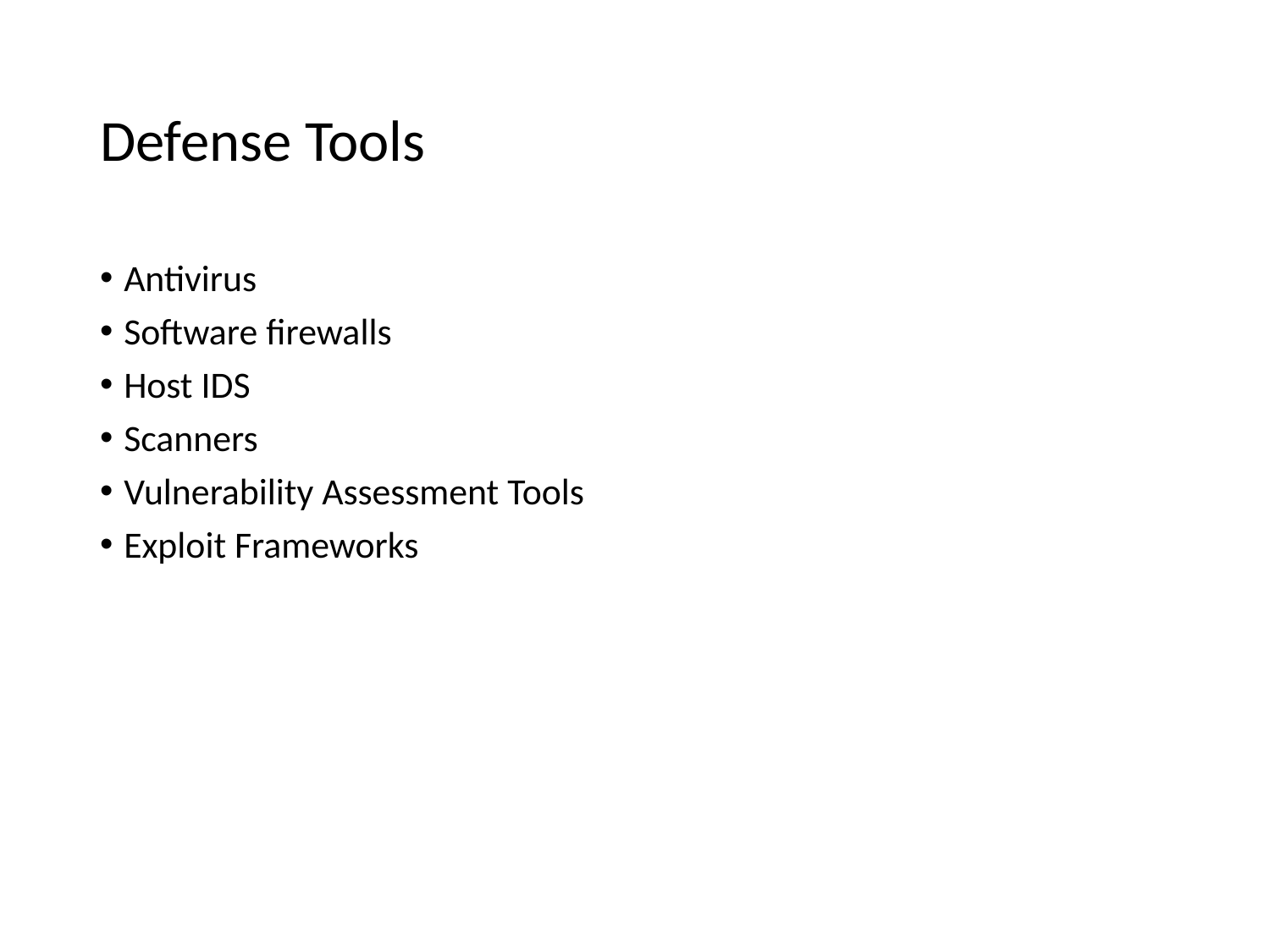

# Defense Tools
Antivirus
Software firewalls
Host IDS
Scanners
Vulnerability Assessment Tools
Exploit Frameworks